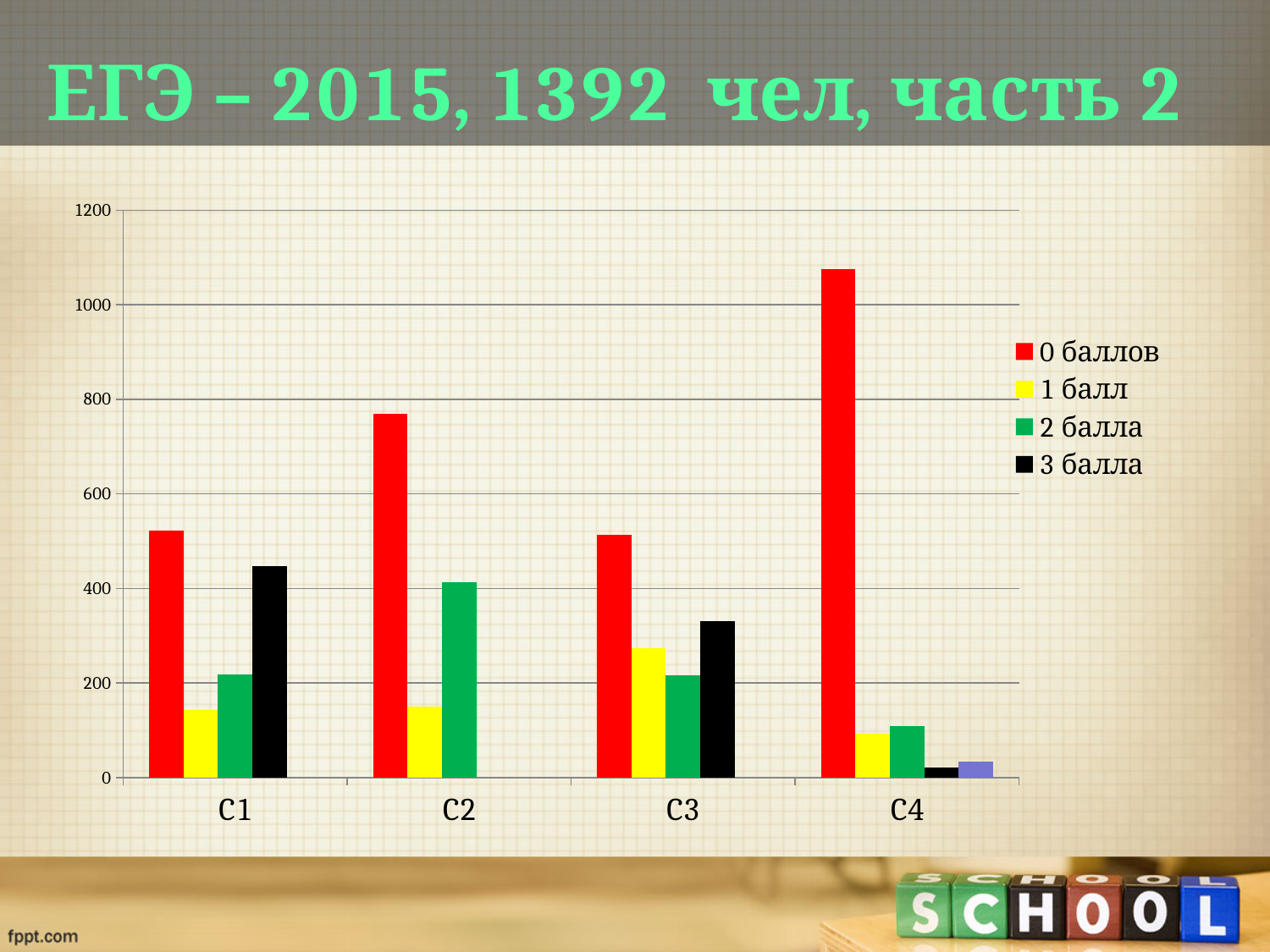

# ЕГЭ – 2015, 1392  чел, часть 2

### Chart

| Category |  |  |  |  |  |
|---|---|---|---|---|---|
| C1 | 522.0 | 144.0 | 219.0 | 448.0 | None |
| C2 | 769.0 | 150.0 | 414.0 | None | None |
| C3 | 513.0 | 273.0 | 216.0 | 331.0 | None |
| C4 | 1075.0 | 93.0 | 109.0 | 22.0 | 34.0 |